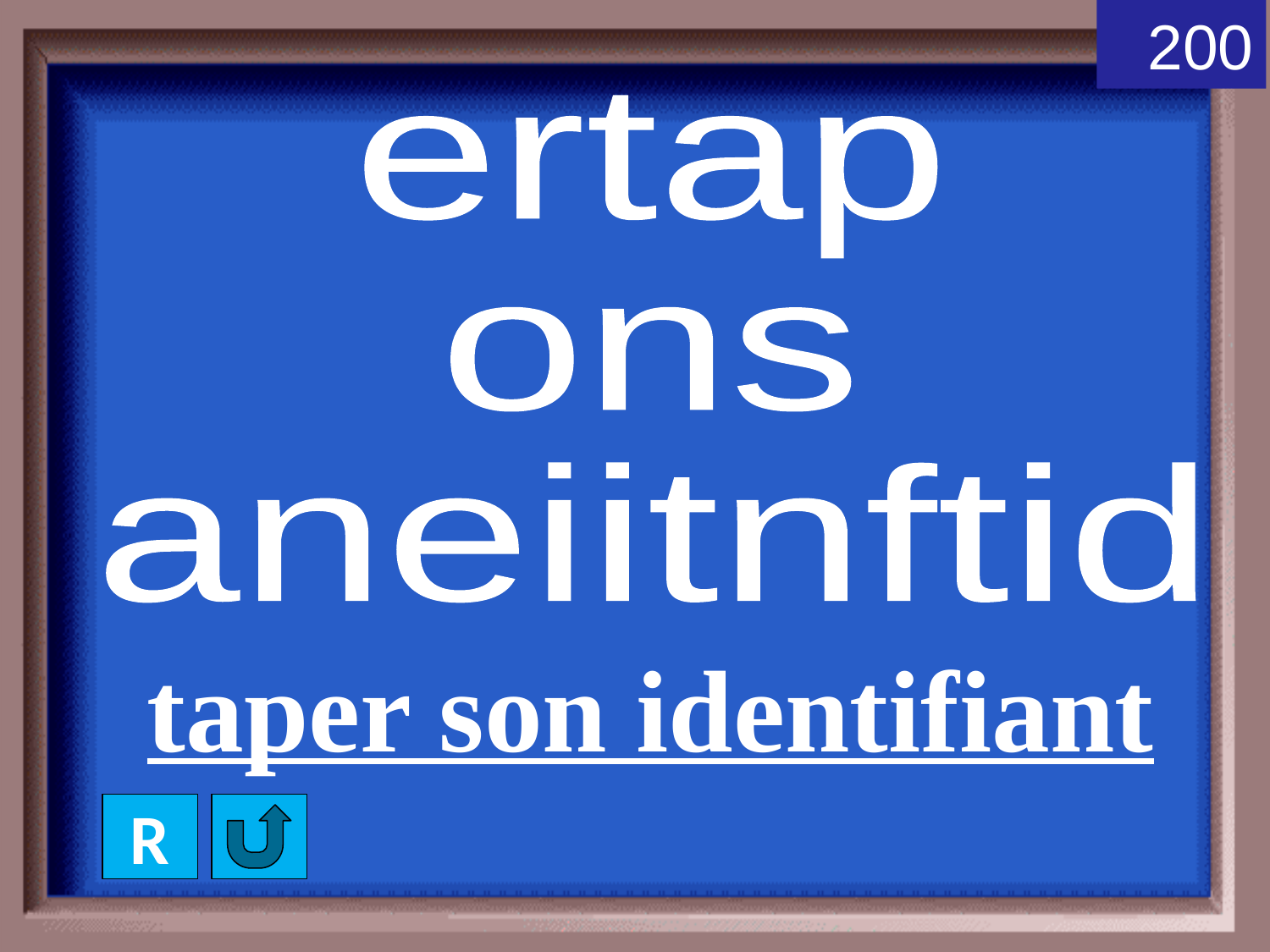

200
ertap
ons
aneiitnftid
taper son identifiant
R